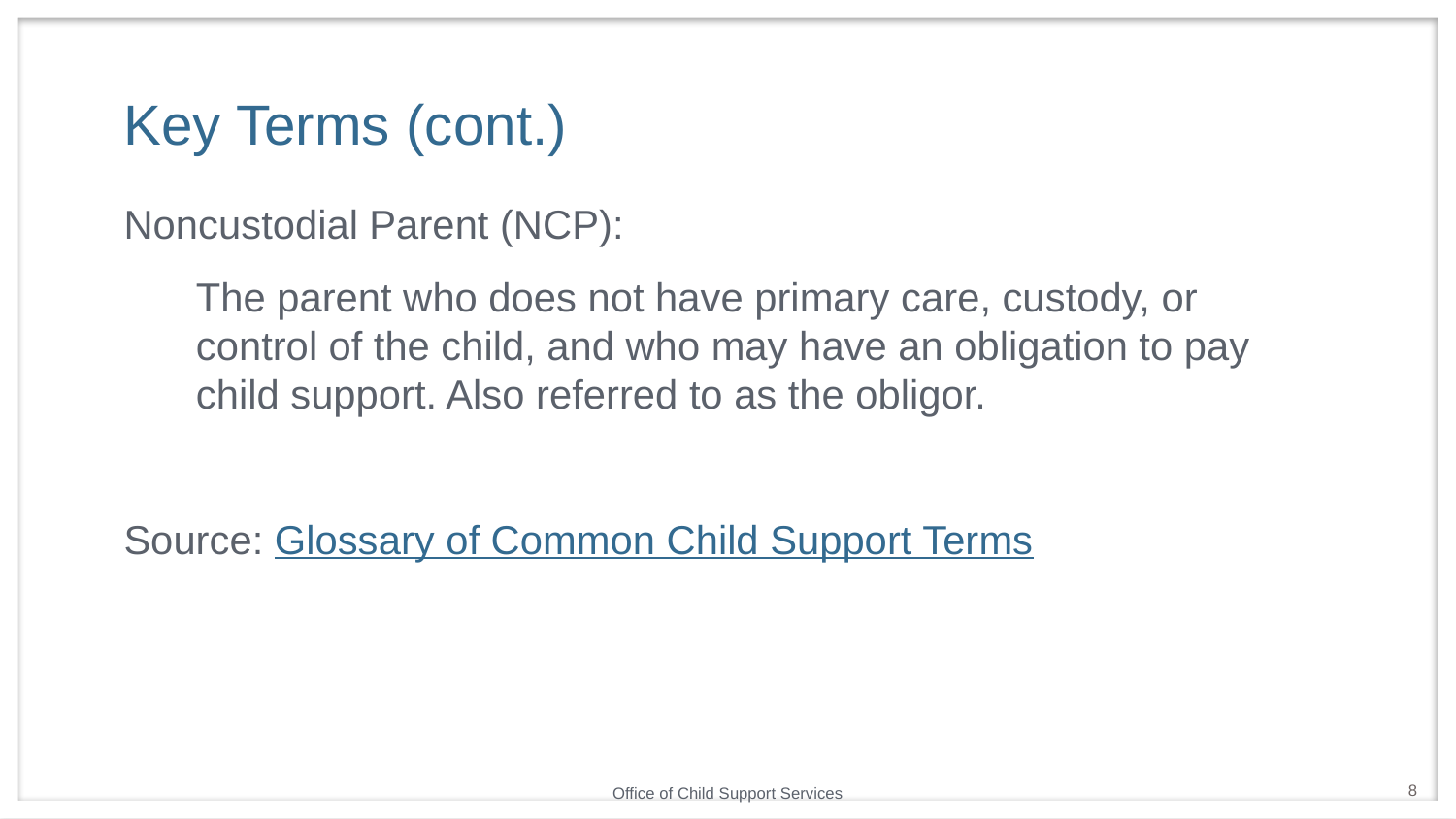

# Key Terms (cont.)
Noncustodial Parent (NCP):
The parent who does not have primary care, custody, or control of the child, and who may have an obligation to pay child support. Also referred to as the obligor.

Source: Glossary of Common Child Support Terms
8